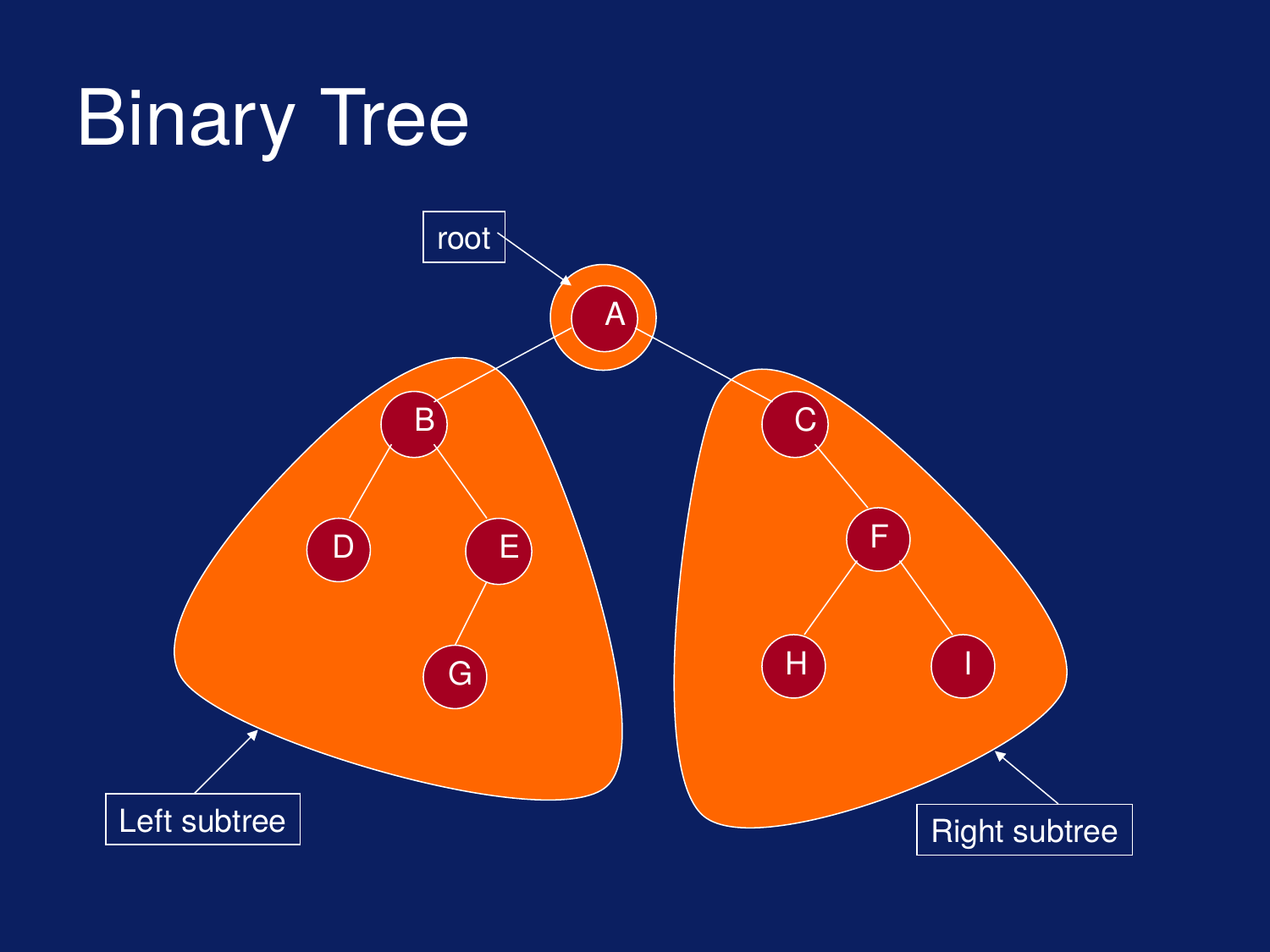

# Binary Tree

root

A

B

C

F

E
D

H
I

G
Left subtree
Right subtree